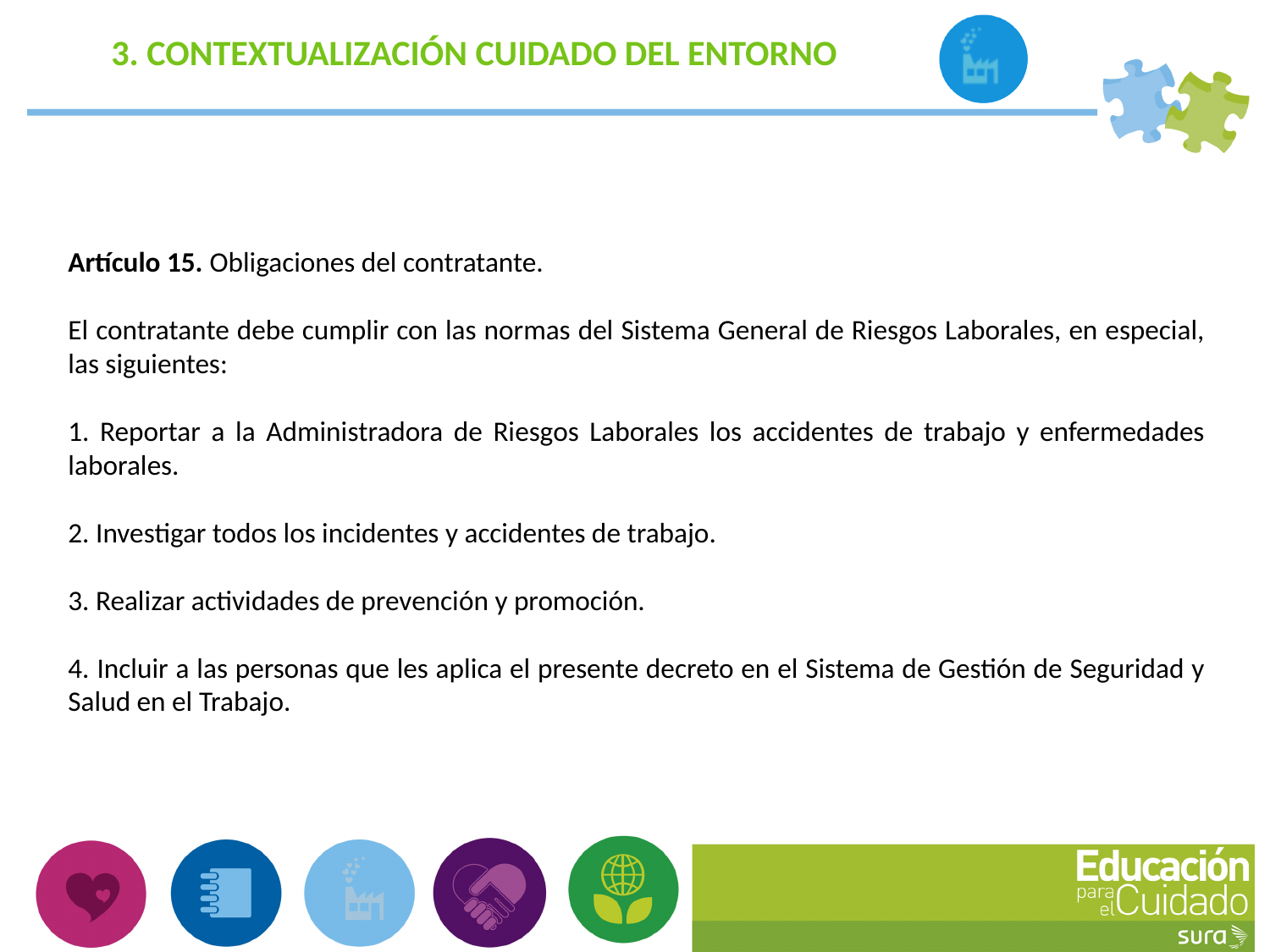

3. CONTEXTUALIZACIÓN CUIDADO DEL ENTORNO

Artículo 15. Obligaciones del contratante.

El contratante debe cumplir con las normas del Sistema General de Riesgos Laborales, en especial, las siguientes:

1. Reportar a la Administradora de Riesgos Laborales los accidentes de trabajo y enfermedades laborales.

2. Investigar todos los incidentes y accidentes de trabajo.

3. Realizar actividades de prevención y promoción.

4. Incluir a las personas que les aplica el presente decreto en el Sistema de Gestión de Seguridad y Salud en el Trabajo.